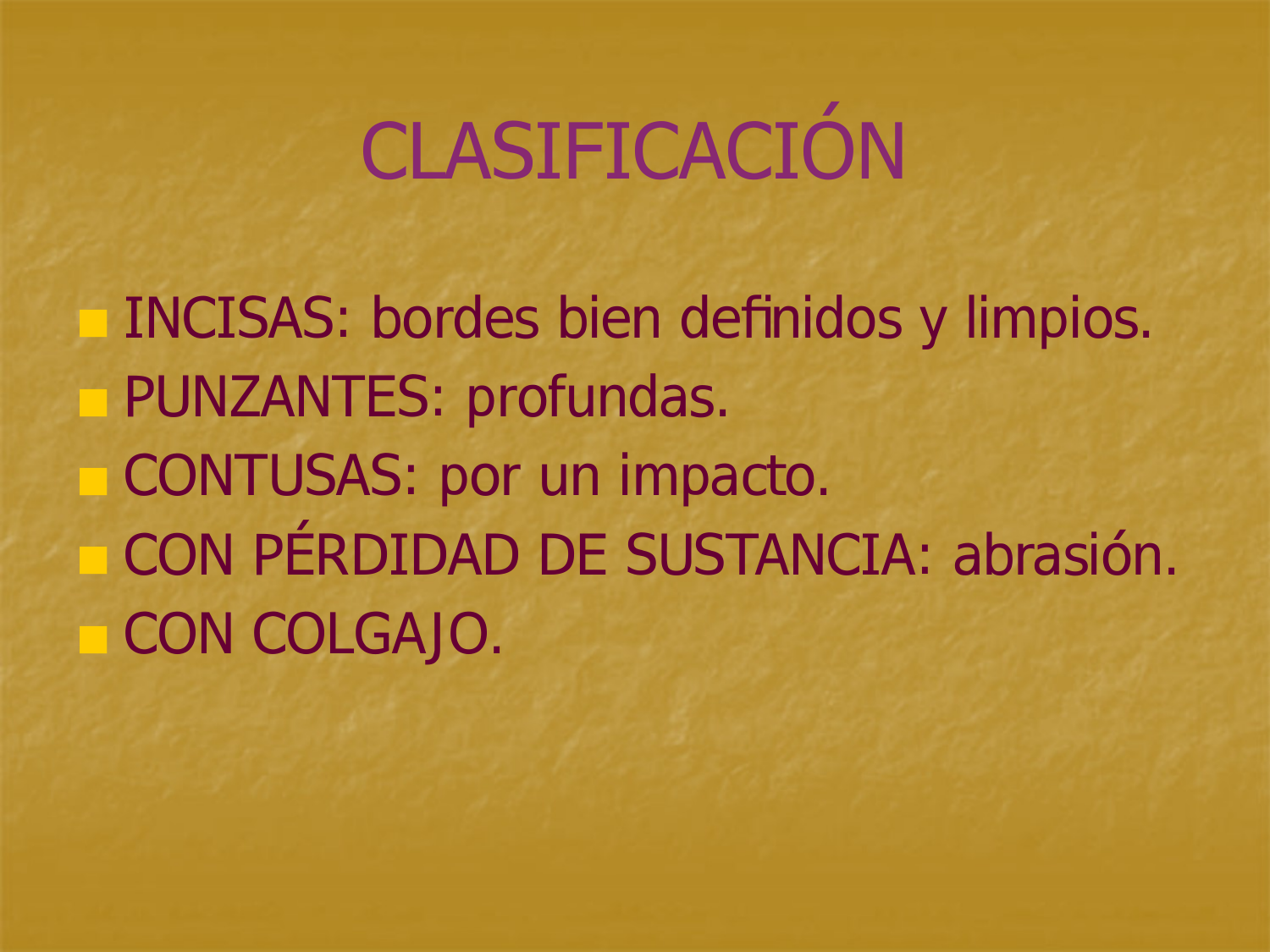

# CLASIFICACIÓN
INCISAS: bordes bien definidos y limpios.
PUNZANTES: profundas.
CONTUSAS: por un impacto.
CON PÉRDIDAD DE SUSTANCIA: abrasión.
CON COLGAJO.